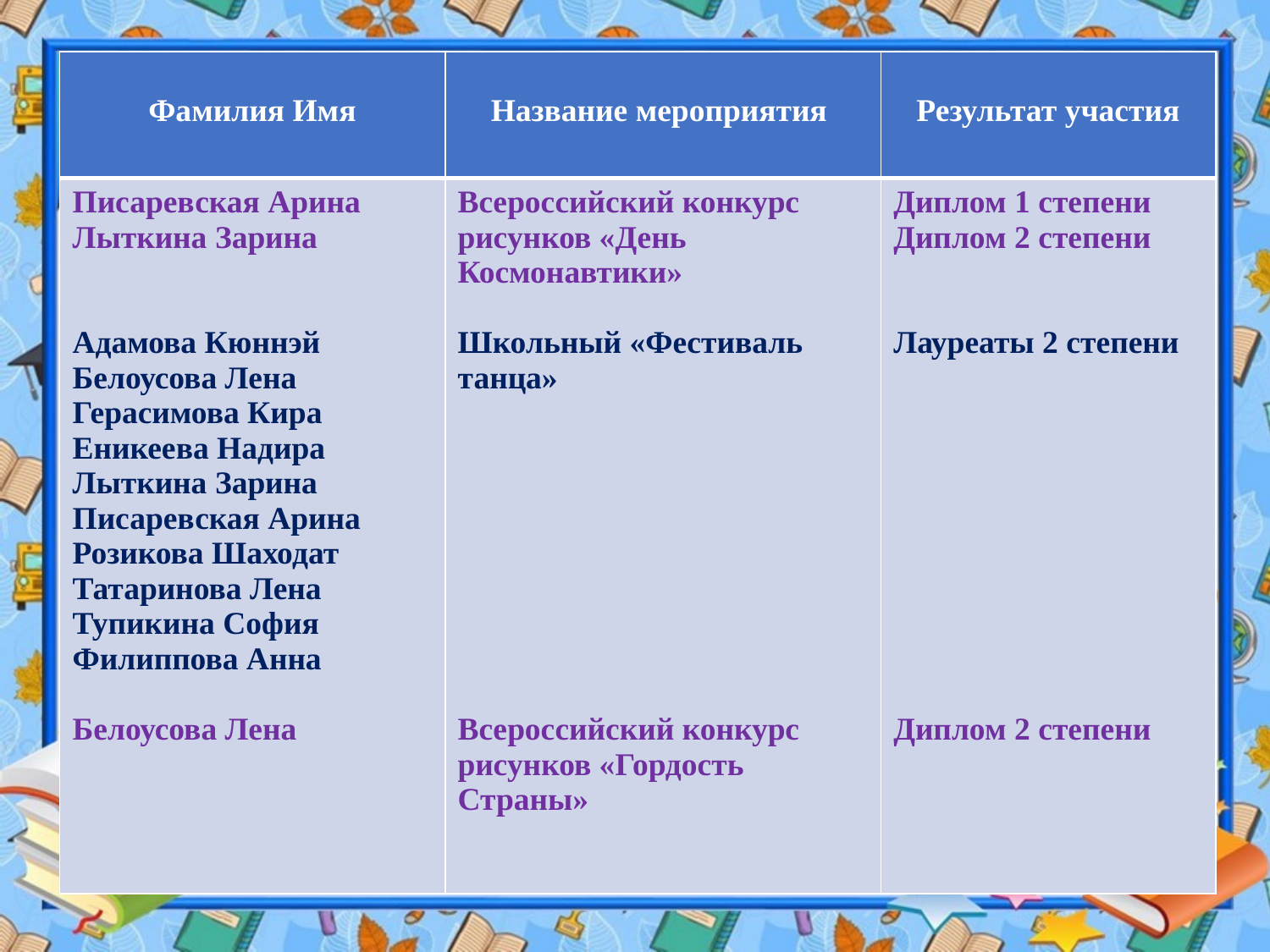

| Фамилия Имя | Название мероприятия | Результат участия |
| --- | --- | --- |
| Писаревская Арина Лыткина Зарина Адамова Кюннэй Белоусова Лена Герасимова Кира Еникеева Надира Лыткина Зарина Писаревская Арина Розикова Шаходат Татаринова Лена Тупикина София Филиппова Анна Белоусова Лена | Всероссийский конкурс рисунков «День Космонавтики» Школьный «Фестиваль танца» Всероссийский конкурс рисунков «Гордость Страны» | Диплом 1 степени Диплом 2 степени Лауреаты 2 степени Диплом 2 степени |
#